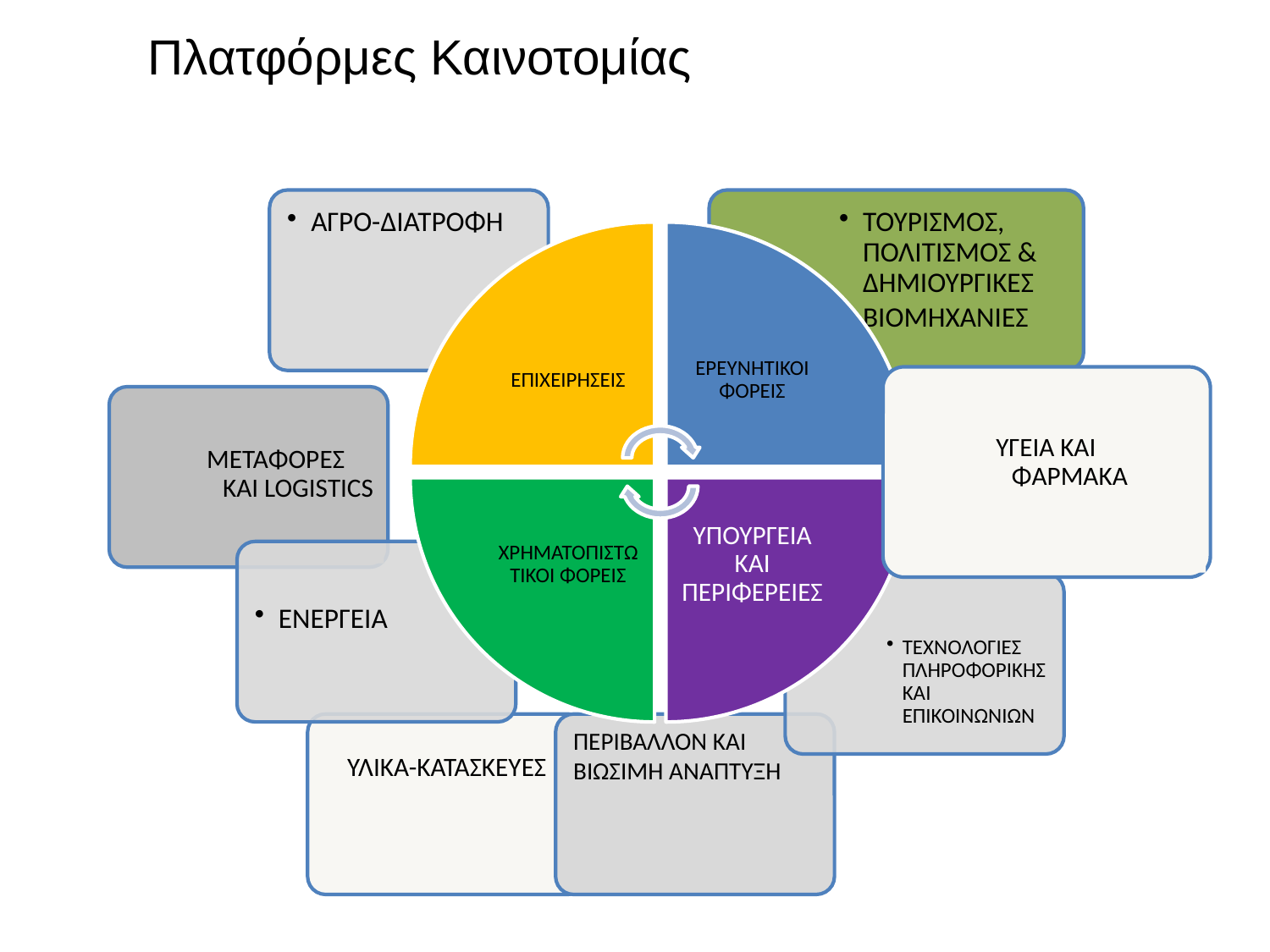

# Πλατφόρμες Καινοτομίας
ΤΕΧΝΟΛΟΓΙΕΣ ΠΛΗΡΟΦΟΡΙΚΗΣ ΚΑΙ ΕΠΙΚΟΙΝΩΝΙΩΝ
ΕΝΕΡΓΕΙΑ
ΤΟΥΡΙΣΜΟΣ, ΠΟΛΙΤΙΣΜΟΣ & ΔΗΜΙΟΥΡΓΙΚΕΣ
ΒΙΟΜΗΧΑΝΙΕΣ
ΑΓΡΟ-ΔΙΑΤΡΟΦΗ

ΕΠΙΧΕΙΡΗΣΕΙΣ
ΕΡΕΥΝΗΤΙΚΟΙ ΦΟΡΕΙΣ
ΥΠΟΥΡΓΕΙΑ ΚΑΙ ΠΕΡΙΦΕΡΕΙΕΣ
ΧΡΗΜΑΤΟΠΙΣΤΩΤΙΚΟΙ ΦΟΡΕΙΣ

ΥΓΕΙΑ ΚΑΙ ΦΑΡΜΑΚΑ

ΜΕΤΑΦΟΡΕΣ ΚΑΙ LOGISTICS
ΠΕΡΙΒΑΛΛΟΝ ΚΑΙ ΒΙΩΣΙΜΗ ΑΝΑΠΤΥΞΗ

ΥΛΙΚΑ-ΚΑΤΑΣΚΕΥΕΣ